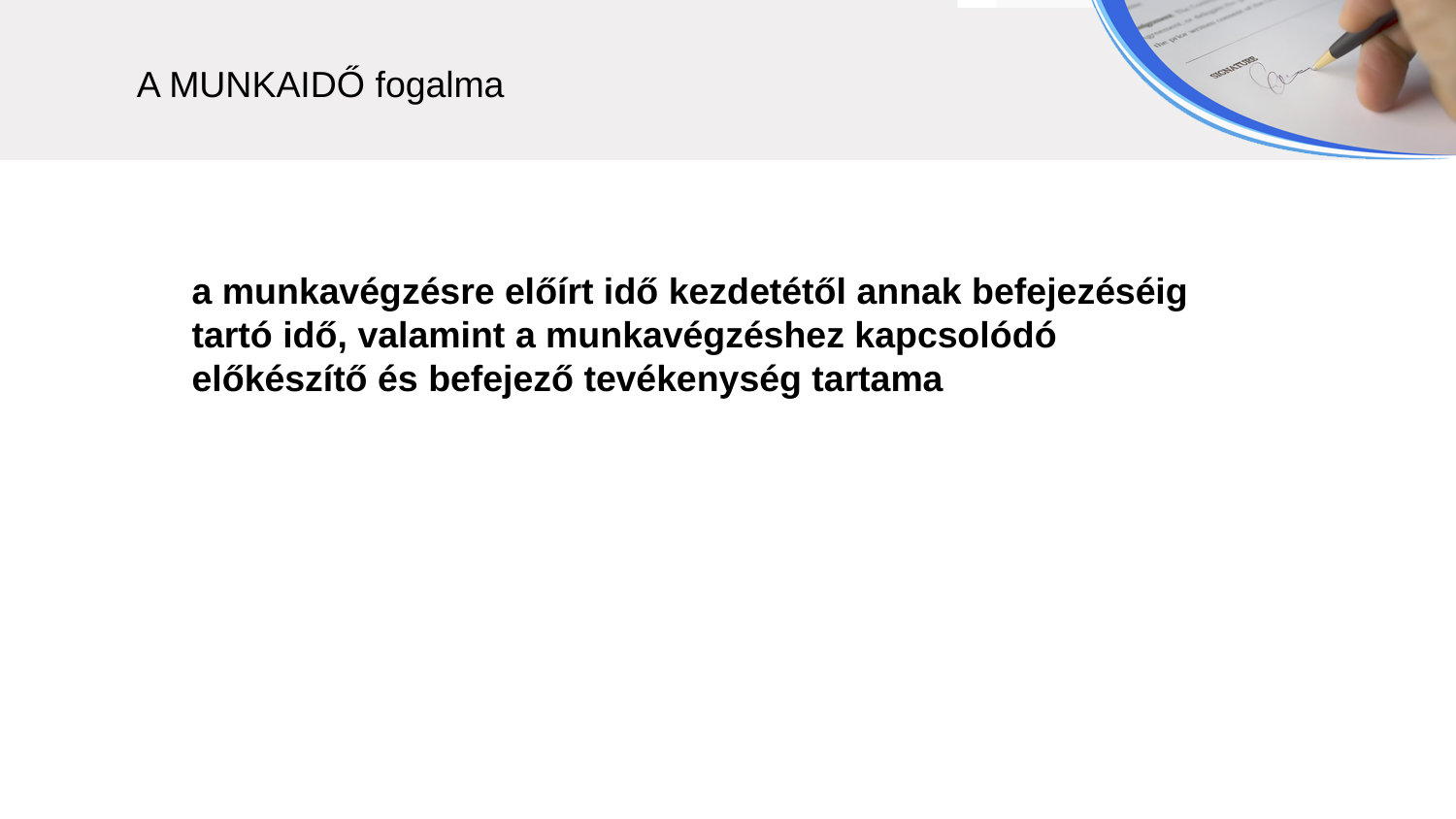

A MUNKAIDŐ fogalma
a munkavégzésre előírt idő kezdetétől annak befejezéséig tartó idő, valamint a munkavégzéshez kapcsolódó
előkészítő és befejező tevékenység tartama